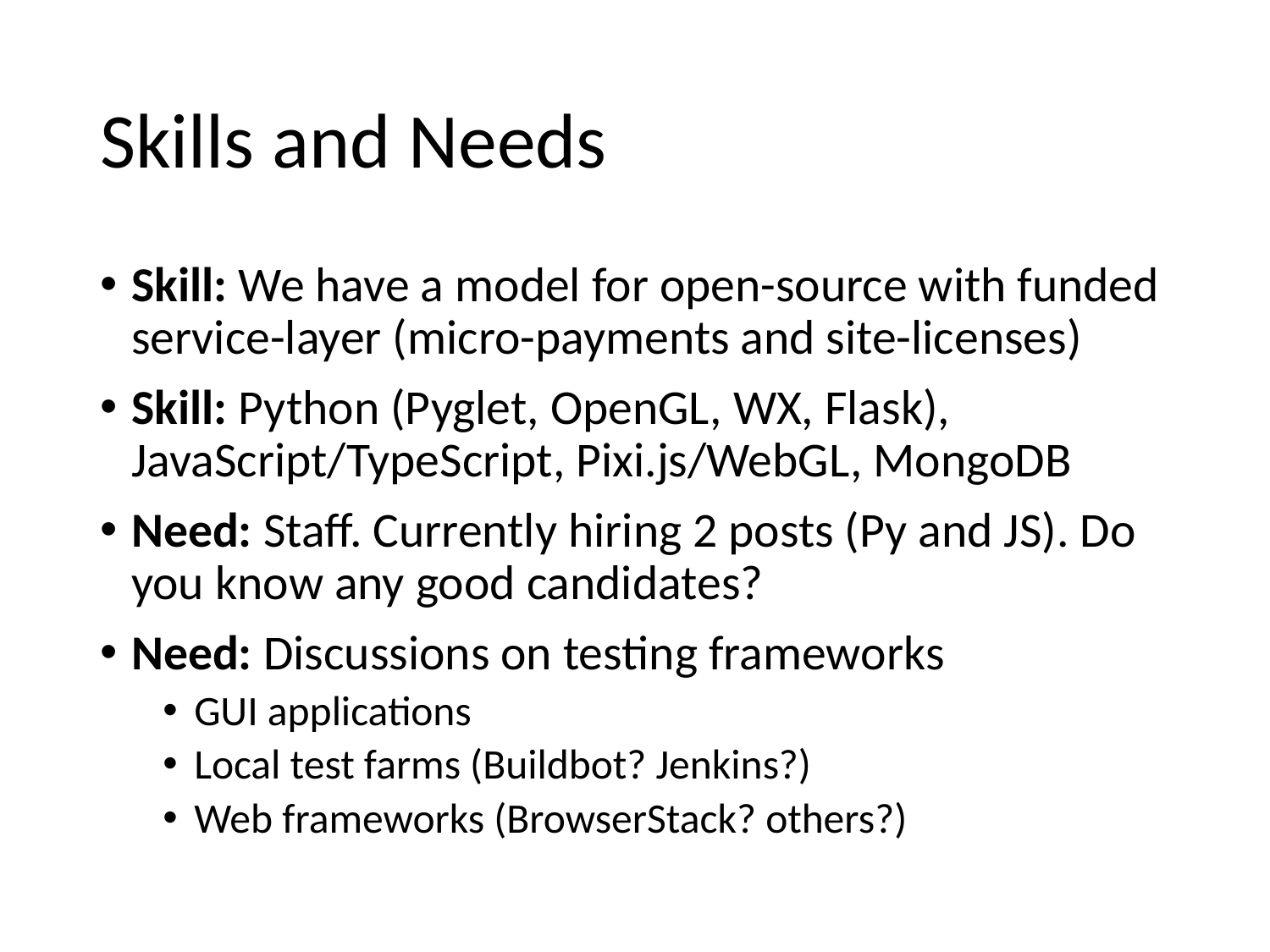

# Skills and Needs
Skill: We have a model for open-source with funded service-layer (micro-payments and site-licenses)
Skill: Python (Pyglet, OpenGL, WX, Flask), JavaScript/TypeScript, Pixi.js/WebGL, MongoDB
Need: Staff. Currently hiring 2 posts (Py and JS). Do you know any good candidates?
Need: Discussions on testing frameworks
GUI applications
Local test farms (Buildbot? Jenkins?)
Web frameworks (BrowserStack? others?)